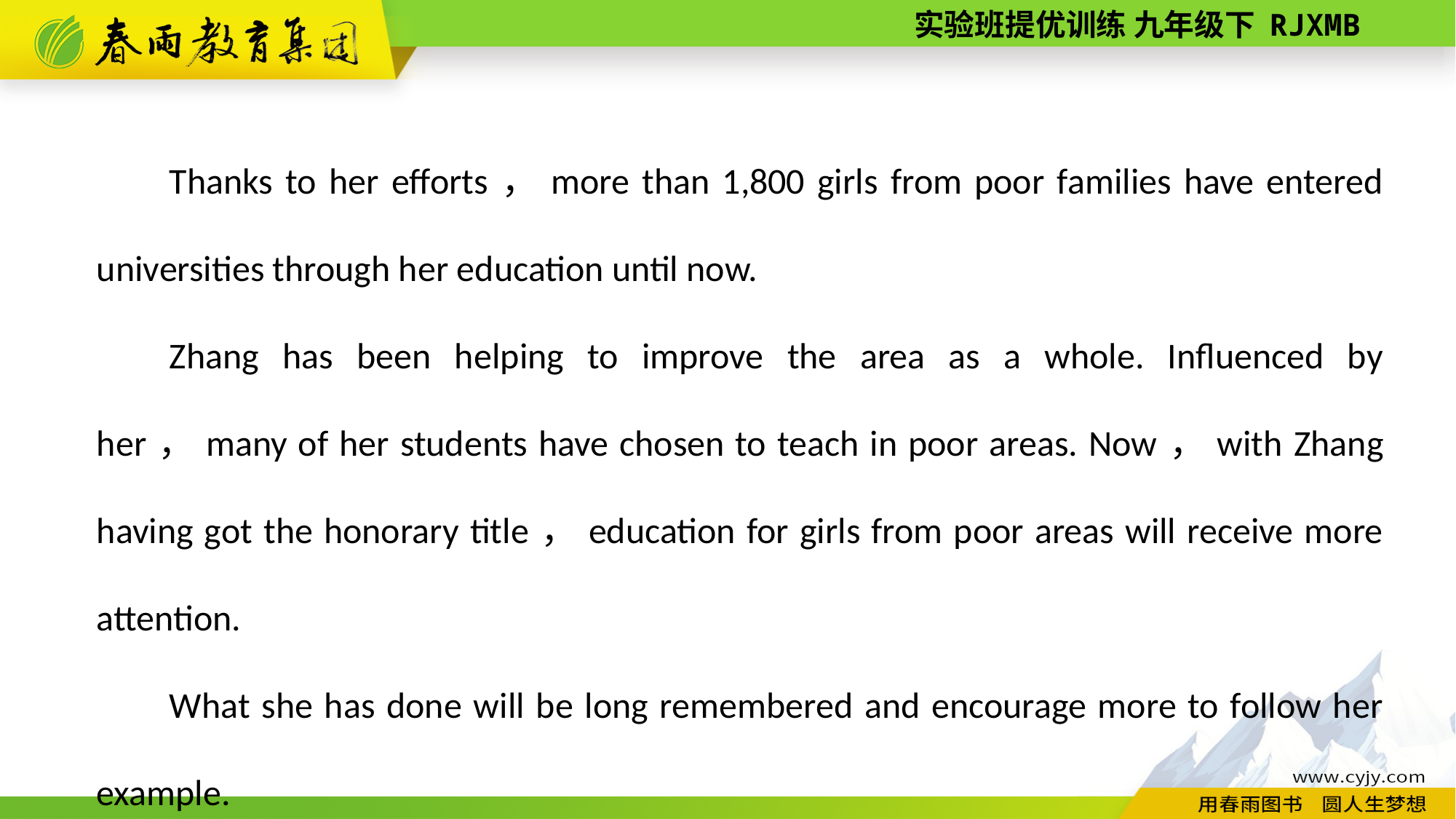

Thanks to her efforts，more than 1,800 girls from poor families have entered universities through her education until now.
Zhang has been helping to improve the area as a whole. Influenced by her，many of her students have chosen to teach in poor areas. Now，with Zhang having got the honorary title，education for girls from poor areas will receive more attention.
What she has done will be long remembered and encourage more to follow her example.